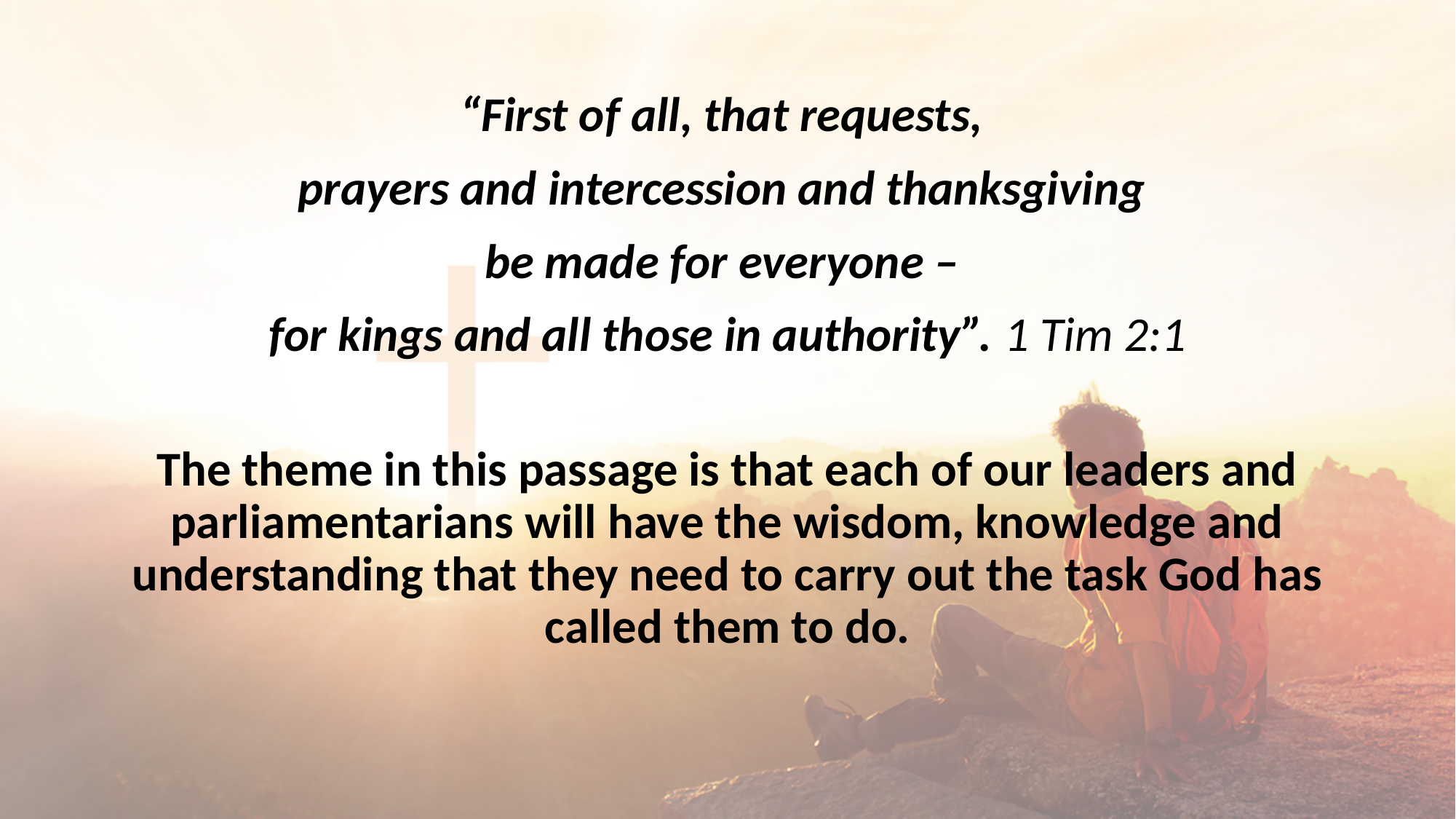

“First of all, that requests,
prayers and intercession and thanksgiving
be made for everyone –
for kings and all those in authority”. 1 Tim 2:1

The theme in this passage is that each of our leaders and parliamentarians will have the wisdom, knowledge and understanding that they need to carry out the task God has called them to do.